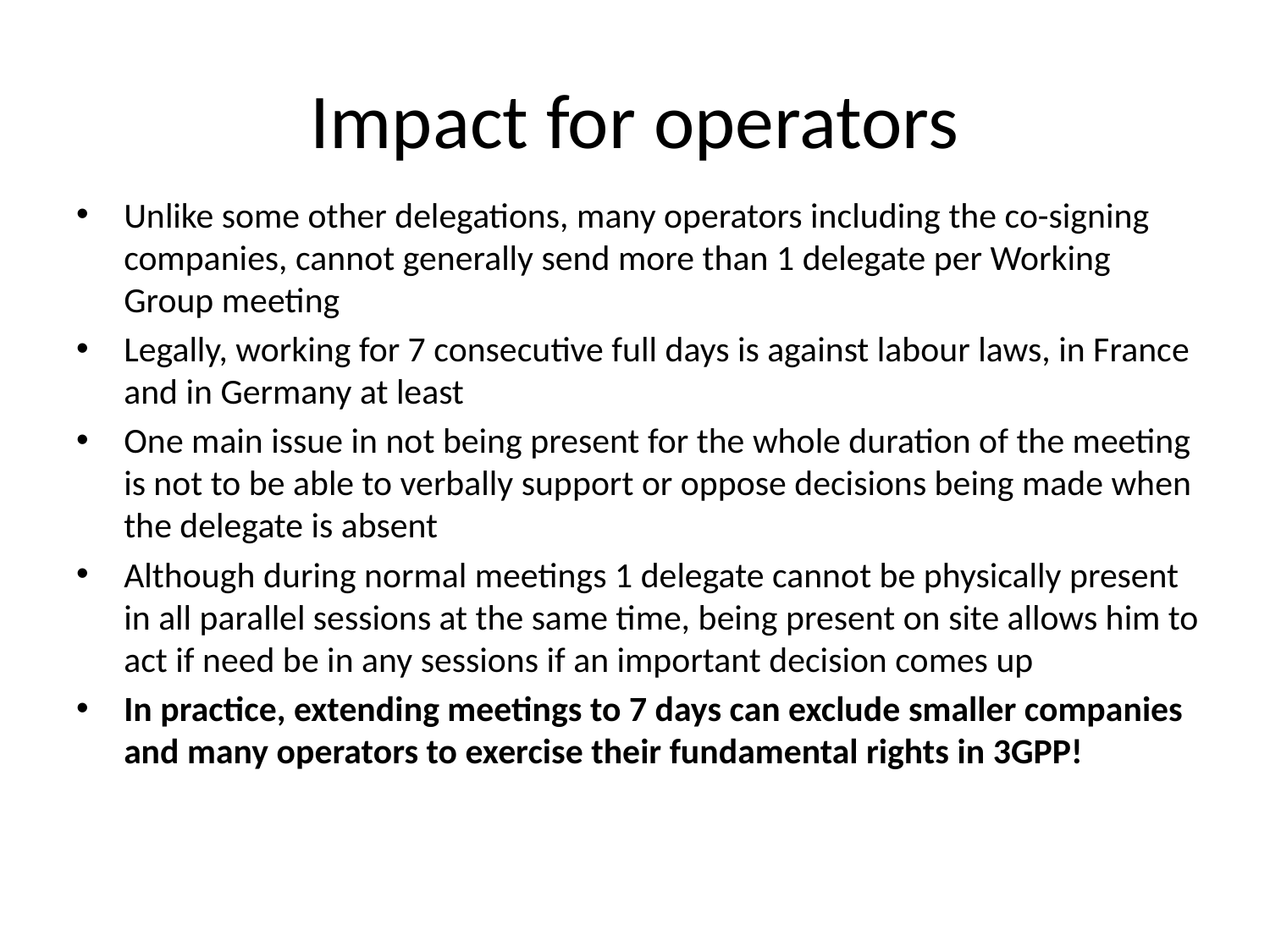

# Impact for operators
Unlike some other delegations, many operators including the co-signing companies, cannot generally send more than 1 delegate per Working Group meeting
Legally, working for 7 consecutive full days is against labour laws, in France and in Germany at least
One main issue in not being present for the whole duration of the meeting is not to be able to verbally support or oppose decisions being made when the delegate is absent
Although during normal meetings 1 delegate cannot be physically present in all parallel sessions at the same time, being present on site allows him to act if need be in any sessions if an important decision comes up
In practice, extending meetings to 7 days can exclude smaller companies and many operators to exercise their fundamental rights in 3GPP!